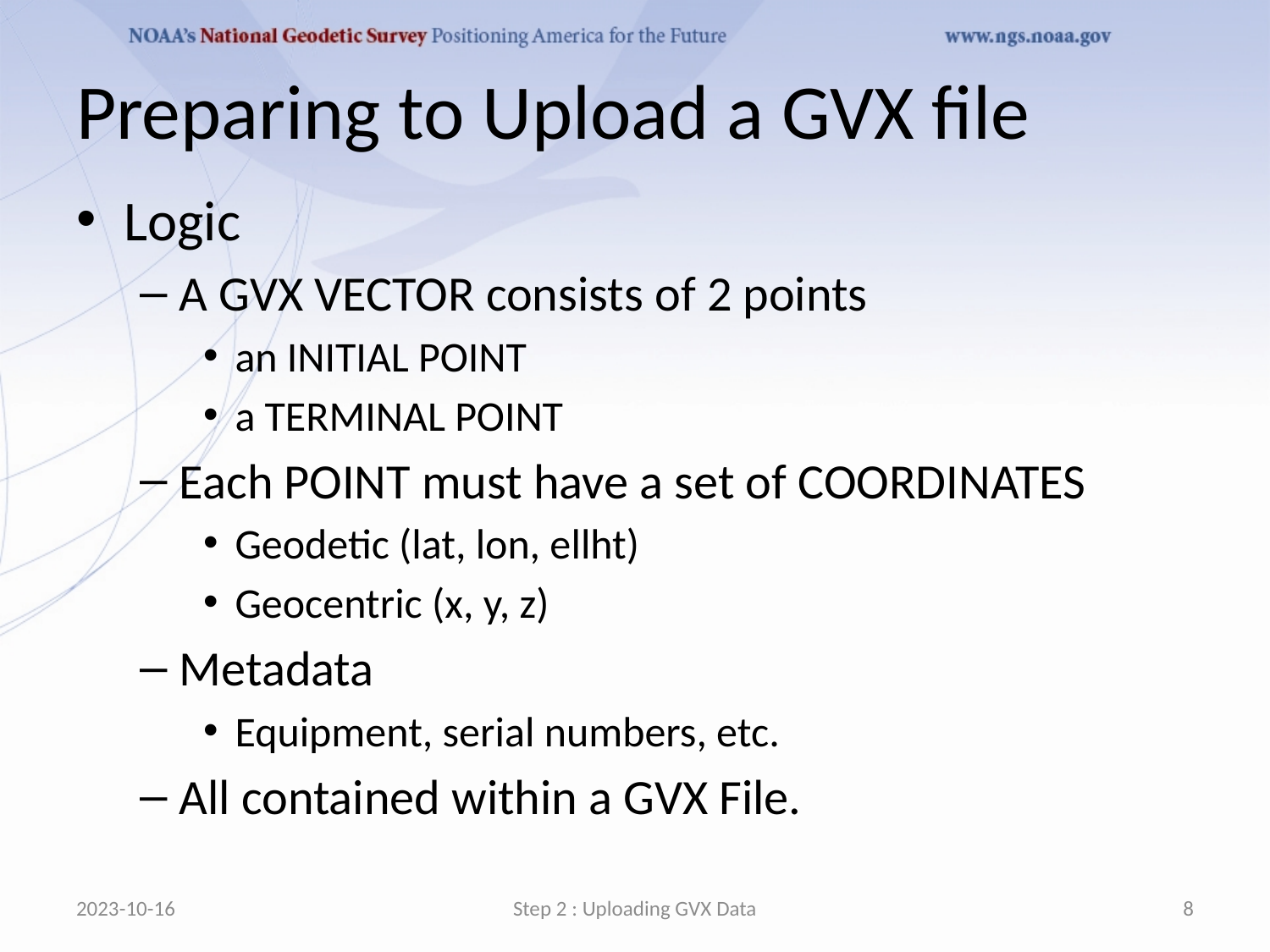

# Preparing to Upload a GVX file
Logic
A GVX VECTOR consists of 2 points
an INITIAL POINT
a TERMINAL POINT
Each POINT must have a set of COORDINATES
Geodetic (lat, lon, ellht)
Geocentric (x, y, z)
Metadata
Equipment, serial numbers, etc.
All contained within a GVX File.
2023-10-16
Step 2 : Uploading GVX Data
8